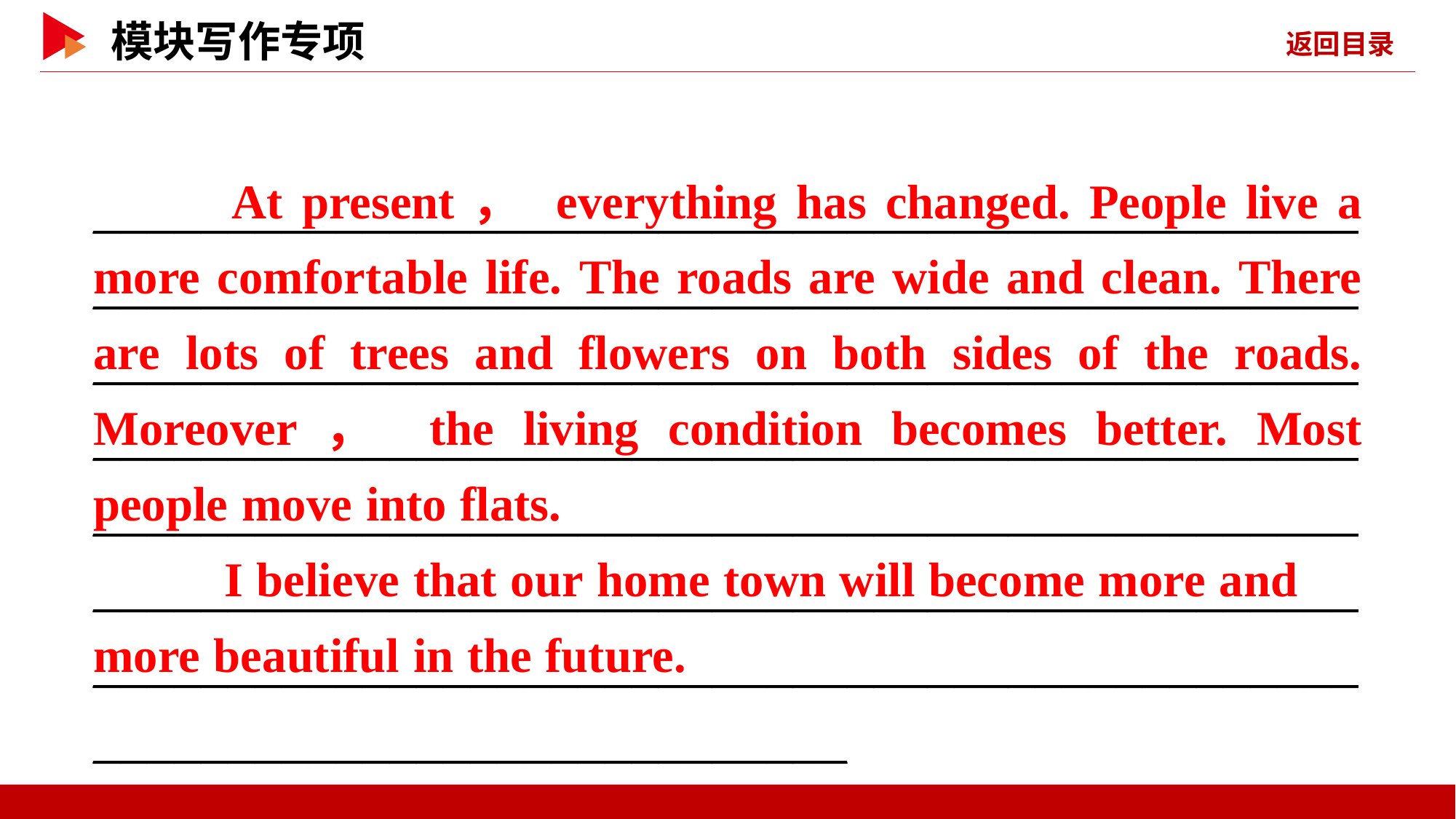

At present， everything has changed. People live a more comfortable life. The roads are wide and clean. There are lots of trees and flowers on both sides of the roads. Moreover， the living condition becomes better. Most people move into flats.
        I believe that our home town will become more and more beautiful in the future.
_____________________________________________________________________________________________________________________________________________________________________________________________________________________________________________________________________________________________________________________________________________________________________